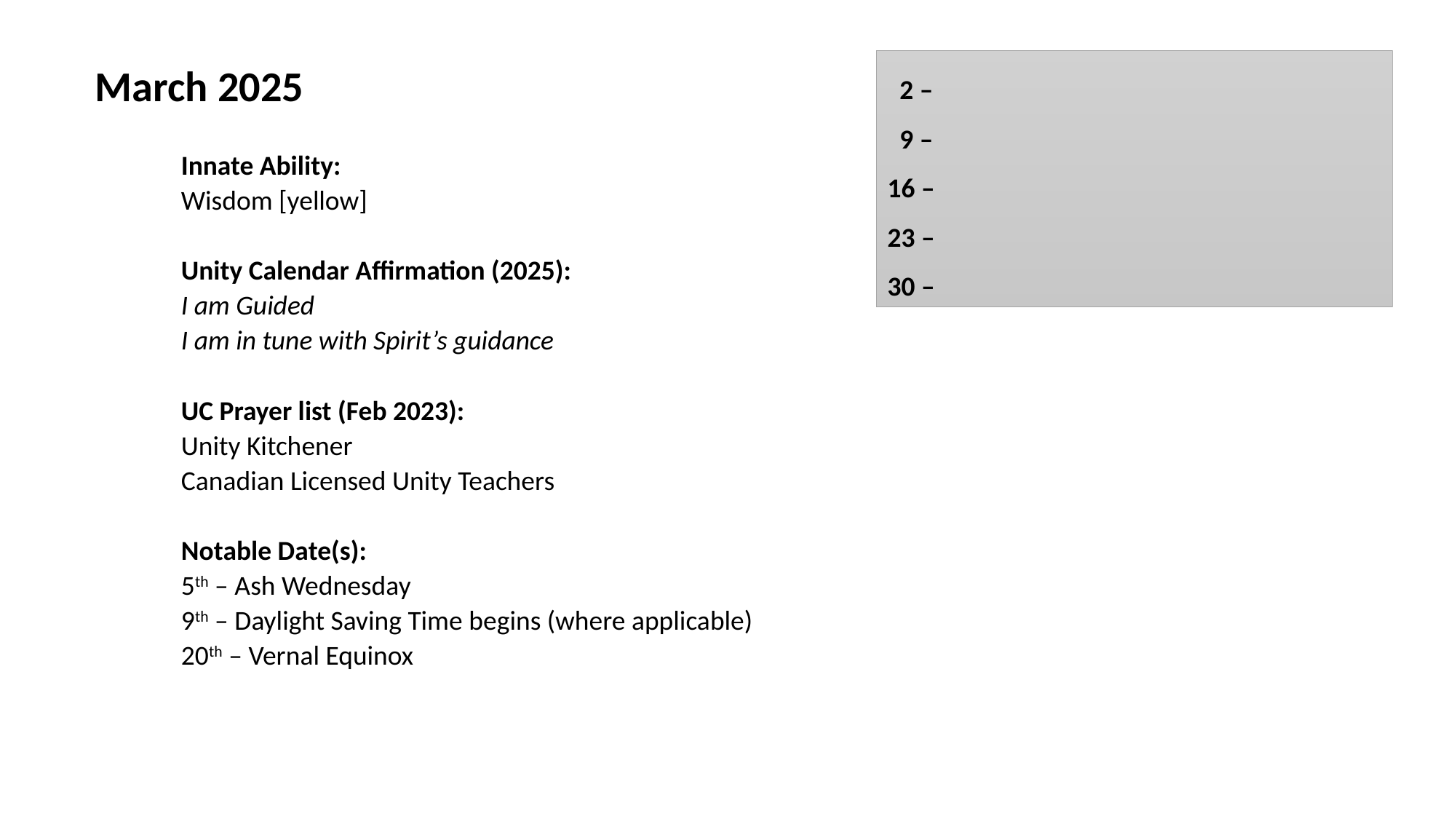

March 2025

Innate Ability:
Wisdom [yellow]

Unity Calendar Affirmation (2025):
I am Guided
I am in tune with Spirit’s guidance

UC Prayer list (Feb 2023):
Unity Kitchener
Canadian Licensed Unity Teachers

Notable Date(s):
5th – Ash Wednesday
9th – Daylight Saving Time begins (where applicable)
20th – Vernal Equinox
  2 –
  9 –
16 –
23 –
30 –